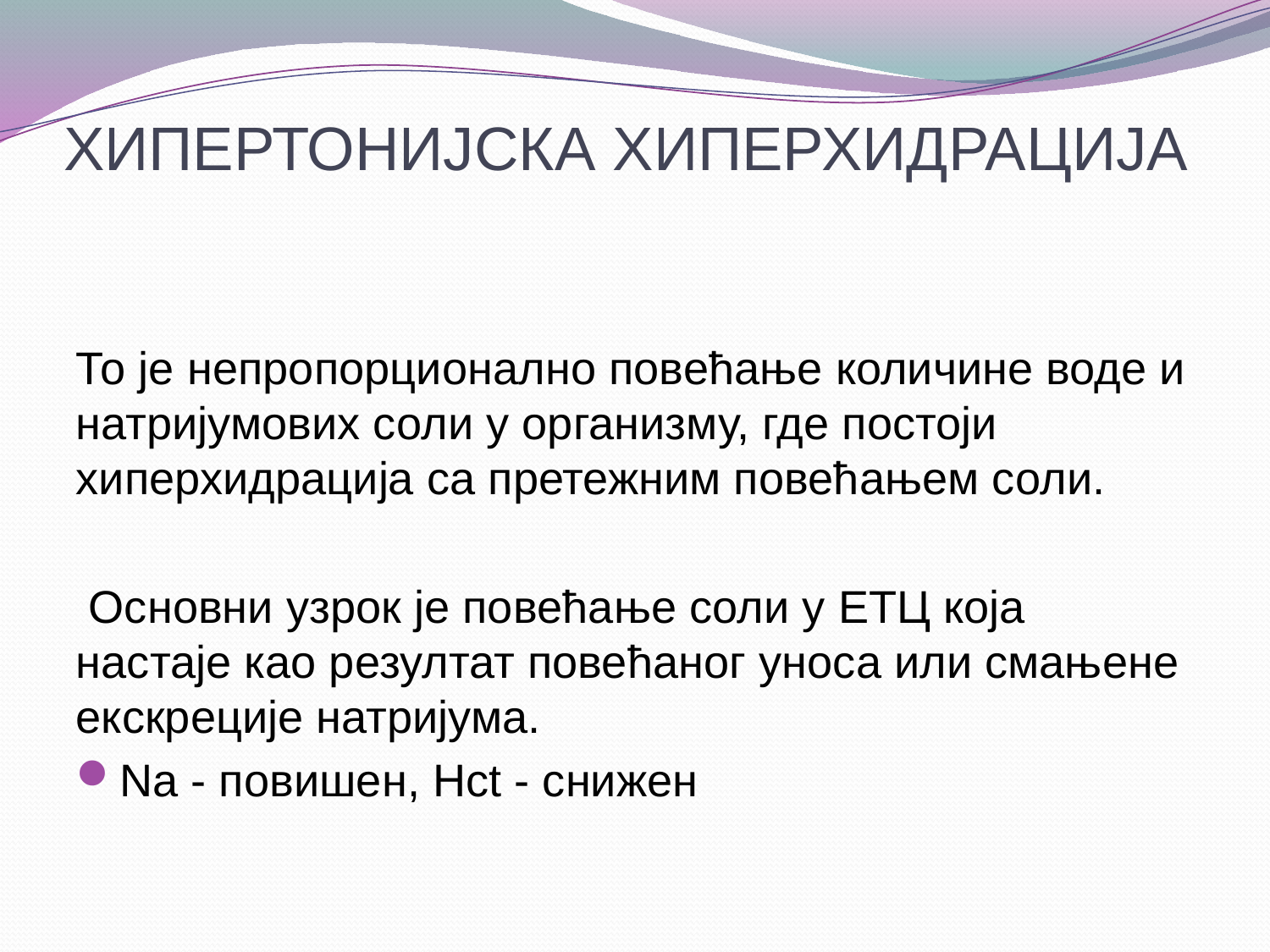

# ХИПЕРТОНИЈСКА ХИПЕРХИДРАЦИЈА

То је непропорционално повећање количине воде и натријумових соли у организму, где постоји хиперхидрација са претежним повећањем соли.

 Основни узрок је повећање соли у ЕТЦ која настаје као резултат повећаног уноса или смањене екскреције натријума.
Nа - повишен, Hct - снижен